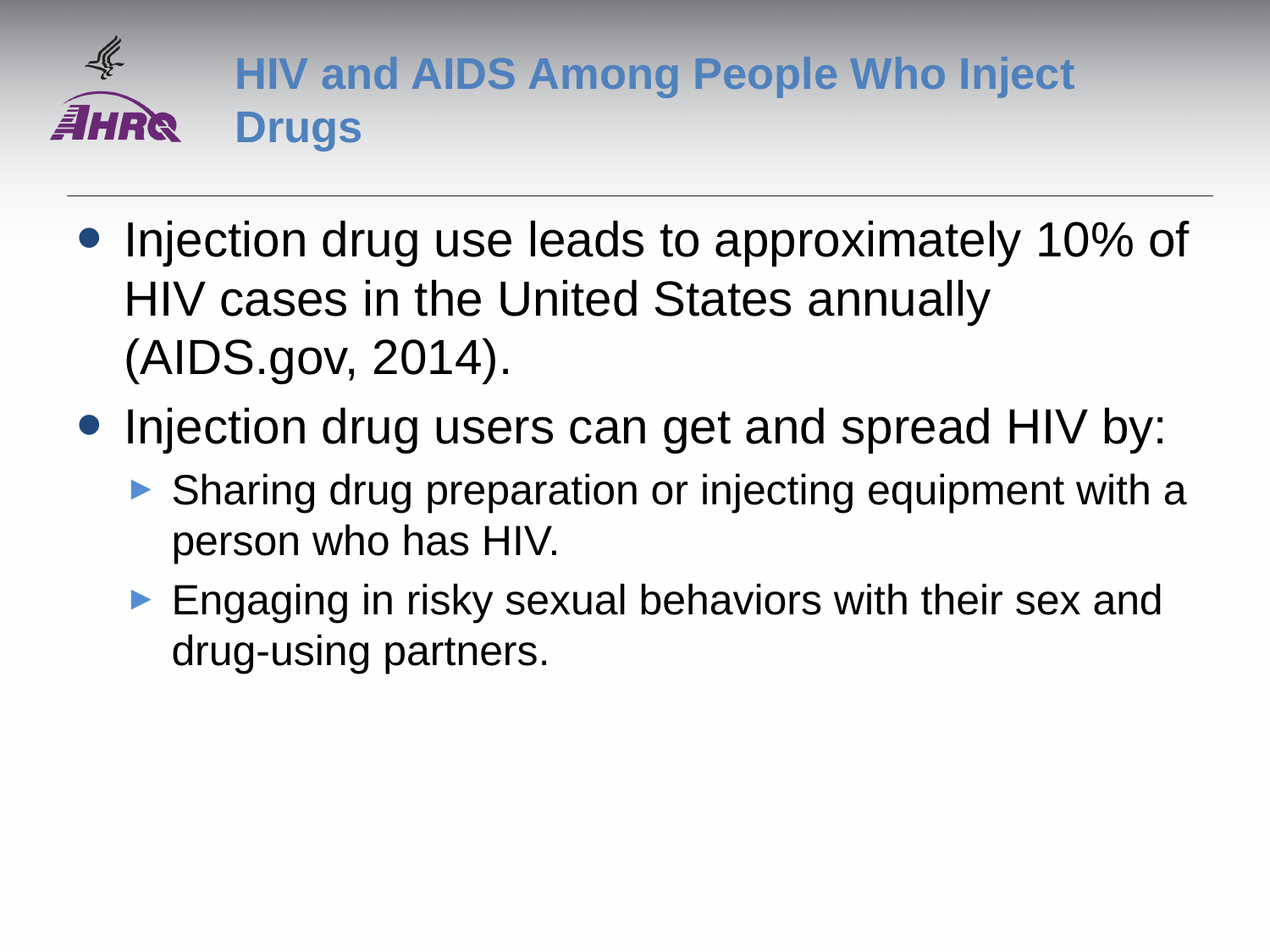

# HIV and AIDS Among People Who Inject Drugs
Injection drug use leads to approximately 10% of HIV cases in the United States annually (AIDS.gov, 2014).
Injection drug users can get and spread HIV by:
Sharing drug preparation or injecting equipment with a person who has HIV.
Engaging in risky sexual behaviors with their sex and drug-using partners.